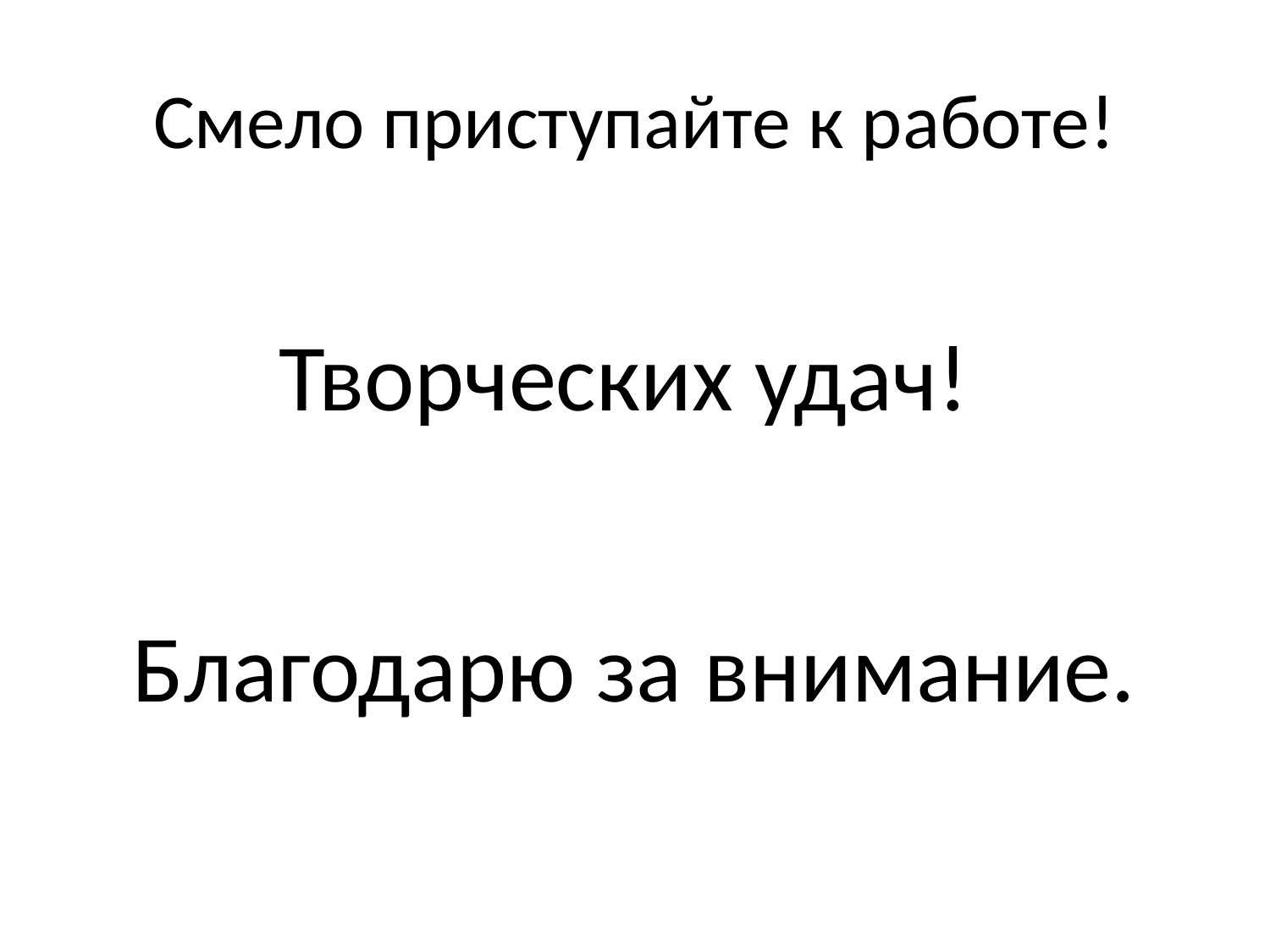

# Смело приступайте к работе!

Творческих удач!

Благодарю за внимание.